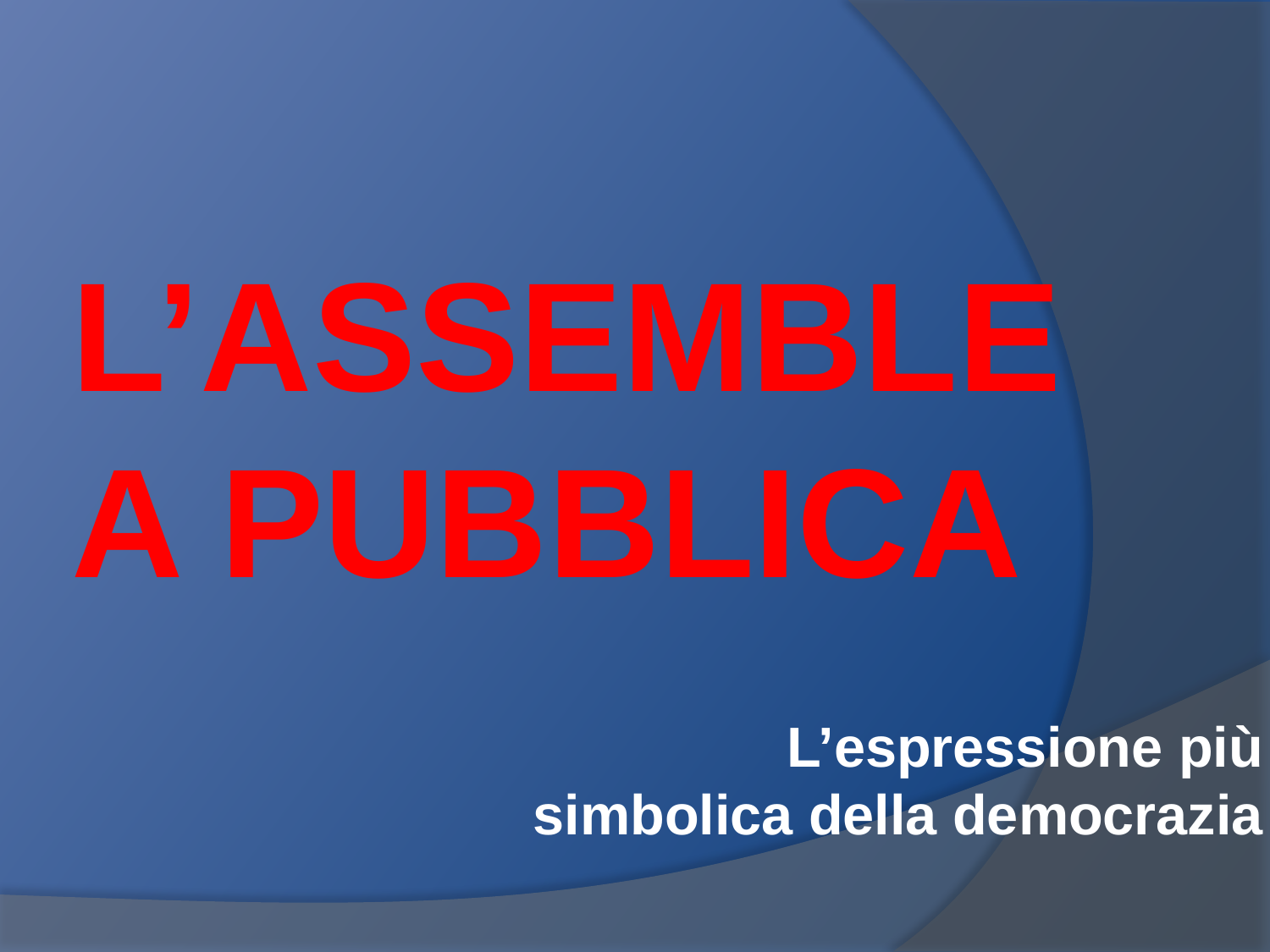

# L’ASSEMBLEA PUBBLICA
L’espressione più simbolica della democrazia